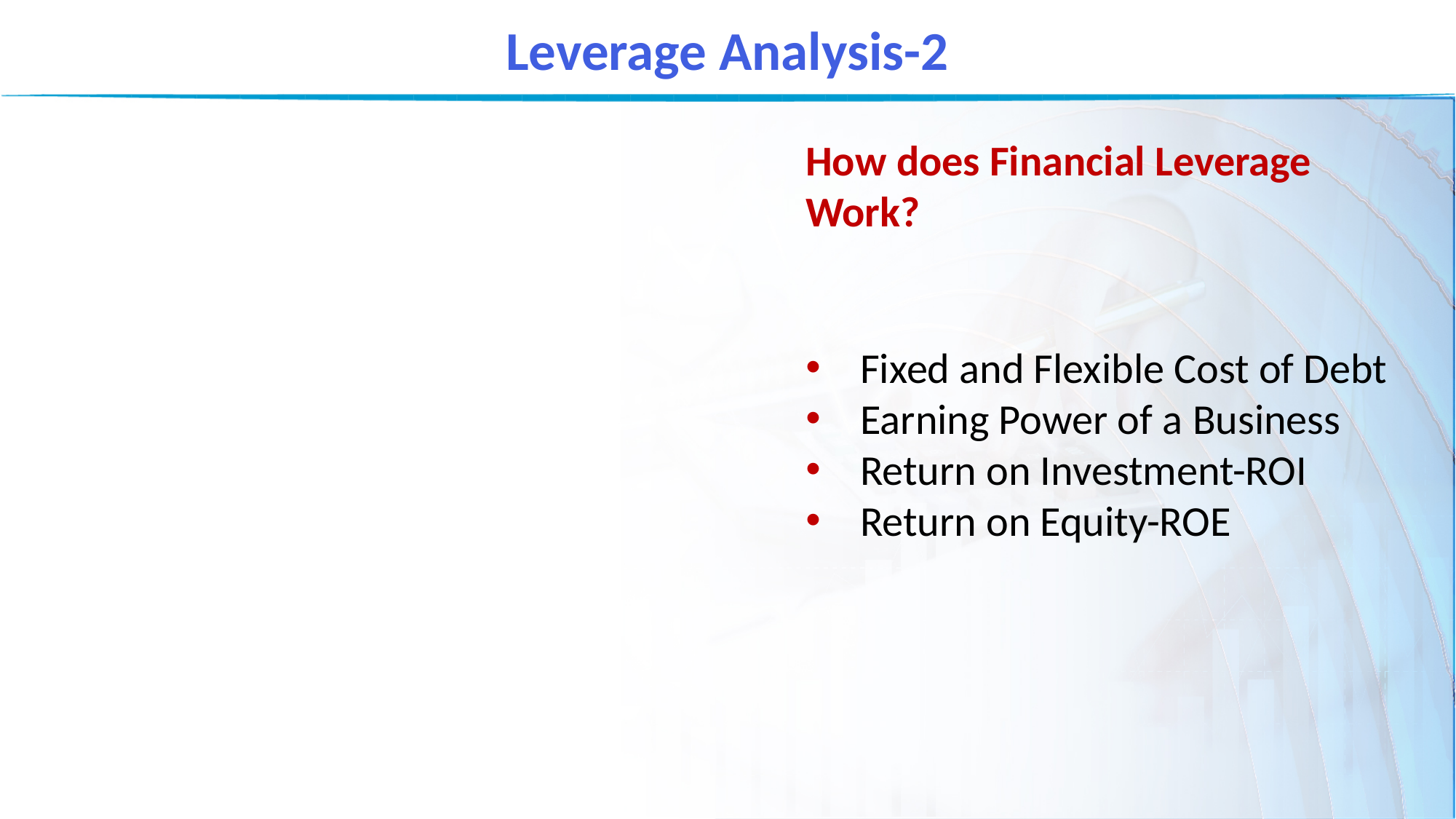

Leverage Analysis-2
How does Financial Leverage Work?

Fixed and Flexible Cost of Debt
Earning Power of a Business
Return on Investment-ROI
Return on Equity-ROE